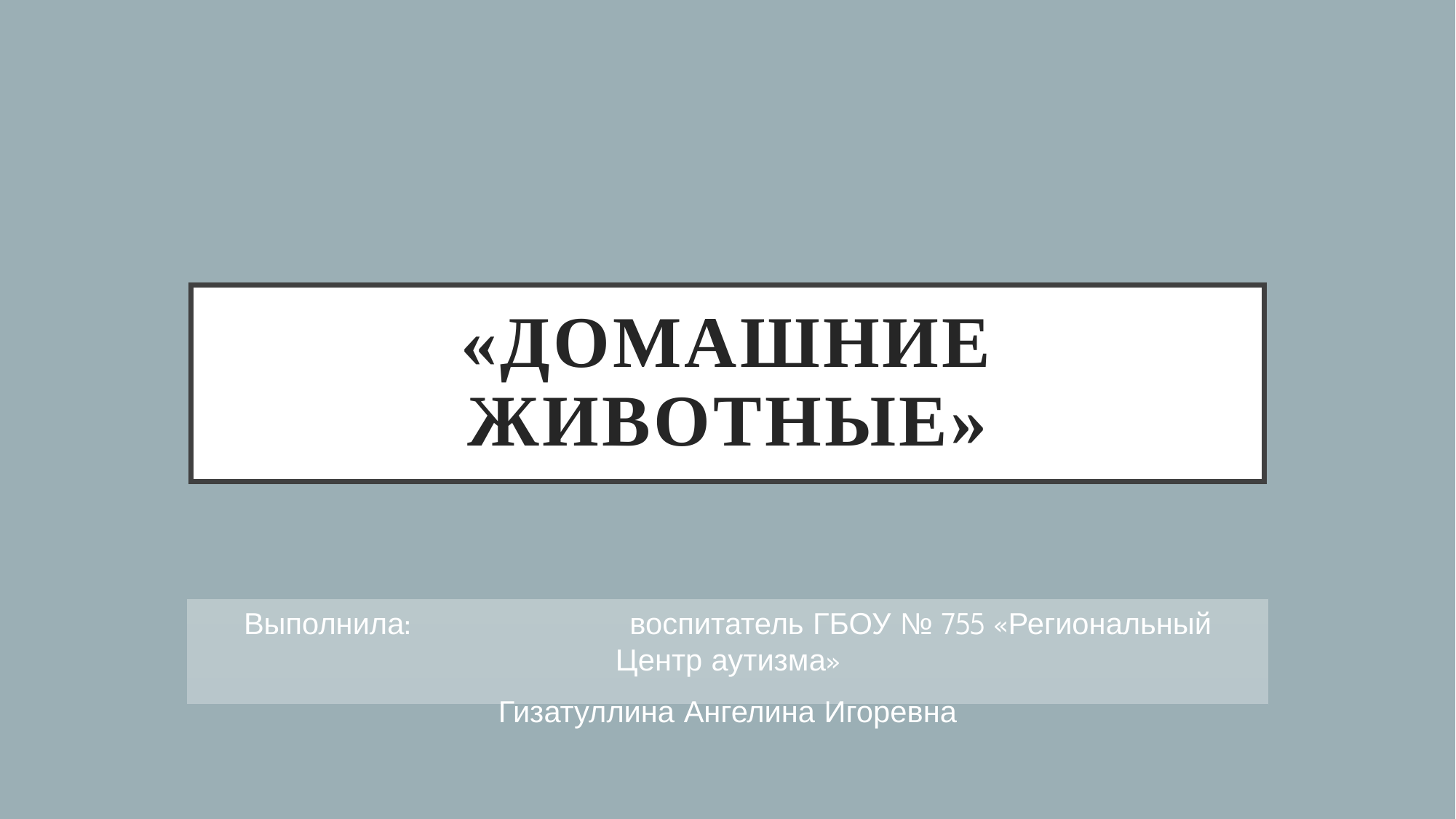

# «домашние животные»
Выполнила:                        воспитатель ГБОУ № 755 «Региональный Центр аутизма»
Гизатуллина Ангелина Игоревна